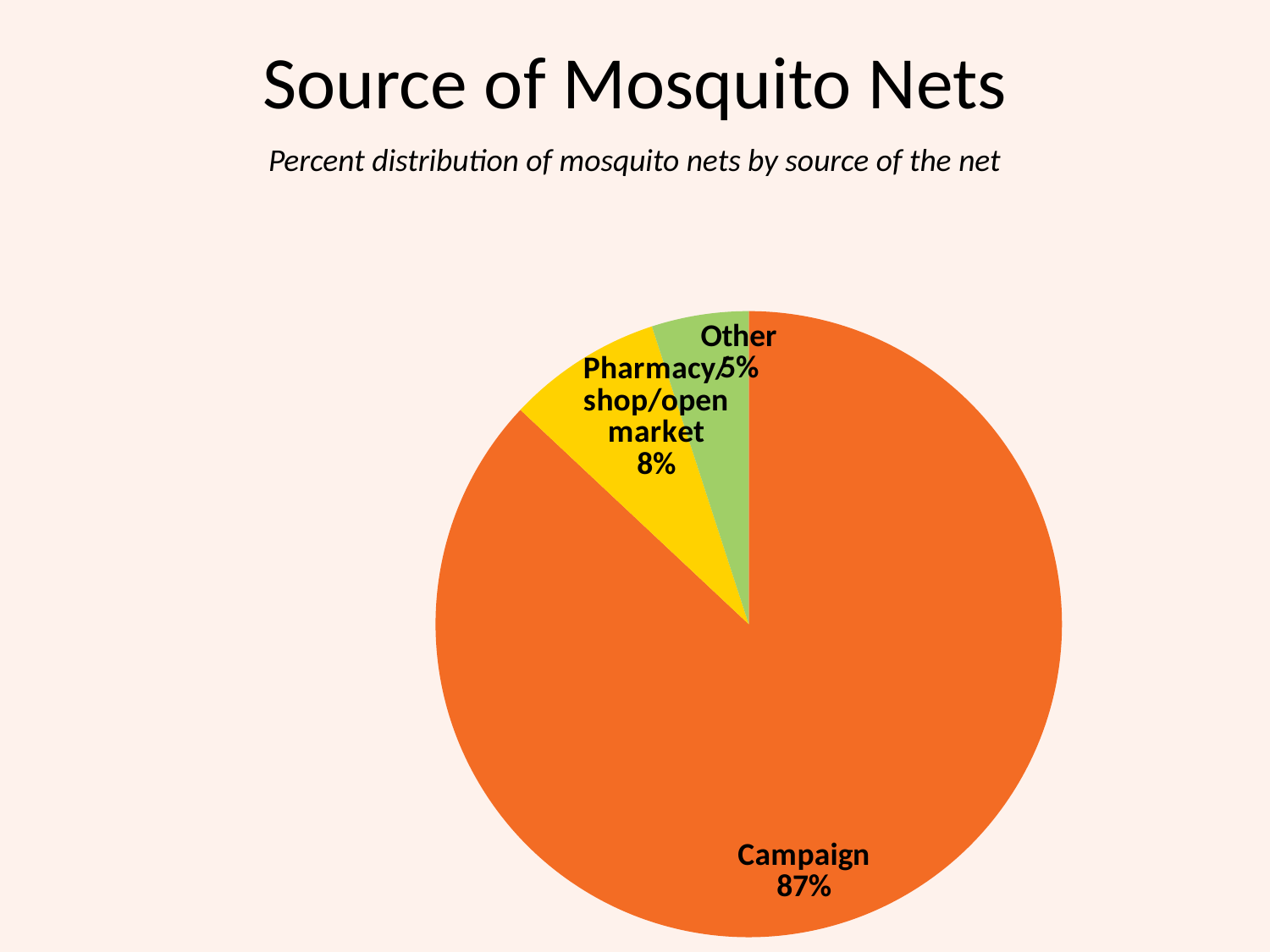

# Source of Mosquito Nets
Percent distribution of mosquito nets by source of the net

### Chart

| Category | Sales |
|---|---|
| Campaign | 87.0 |
| Pharmacy/ shop/open market | 8.0 |
| Other | 5.0 |